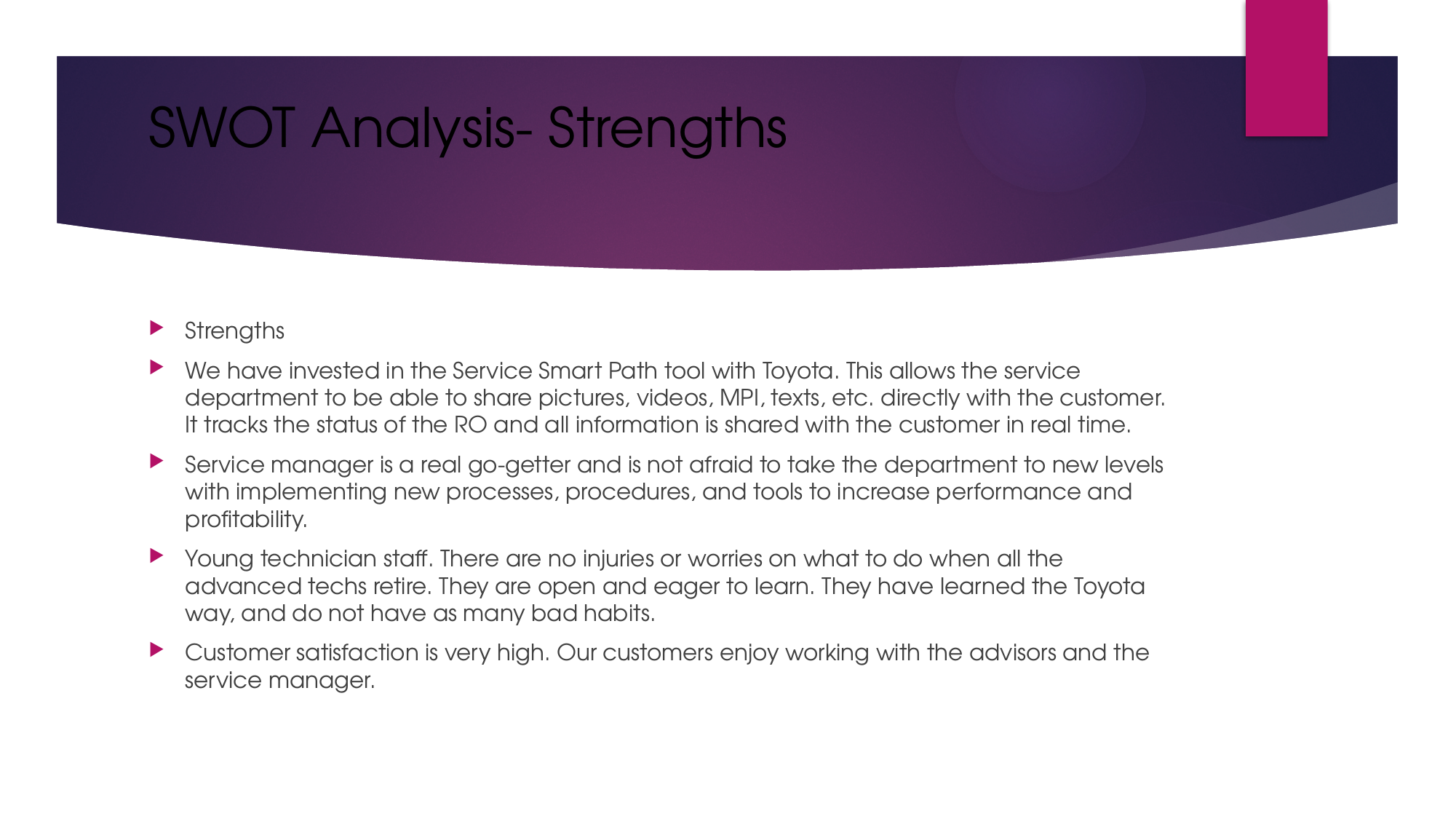

# SWOT Analysis- Strengths
Strengths
We have invested in the Service Smart Path tool with Toyota. This allows the service department to be able to share pictures, videos, MPI, texts, etc. directly with the customer. It tracks the status of the RO and all information is shared with the customer in real time.
Service manager is a real go-getter and is not afraid to take the department to new levels with implementing new processes, procedures, and tools to increase performance and profitability.
Young technician staff. There are no injuries or worries on what to do when all the advanced techs retire. They are open and eager to learn. They have learned the Toyota way, and do not have as many bad habits.
Customer satisfaction is very high. Our customers enjoy working with the advisors and the service manager.